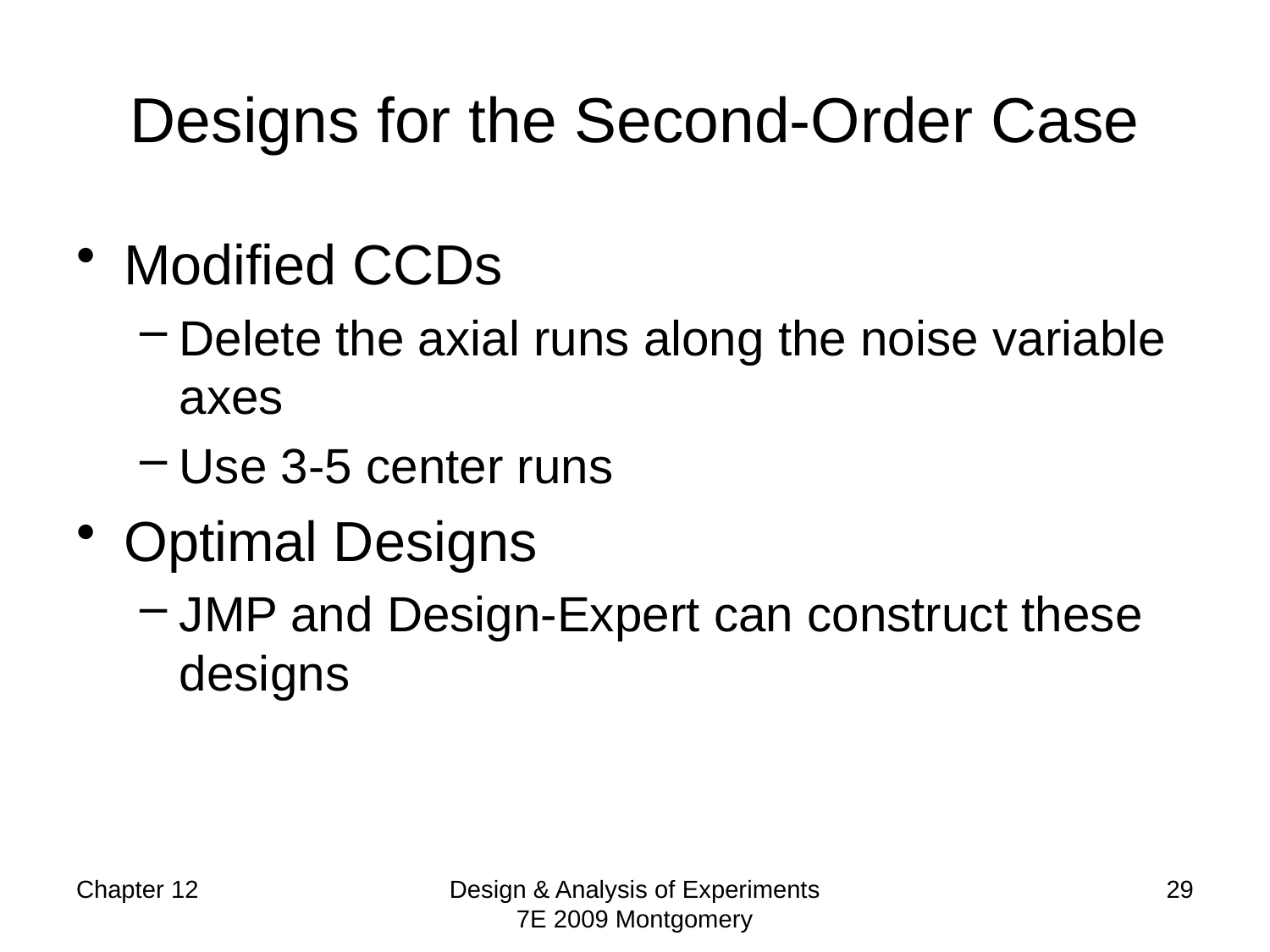

# Designs for the Second-Order Case
Modified CCDs
Delete the axial runs along the noise variable axes
Use 3-5 center runs
Optimal Designs
JMP and Design-Expert can construct these designs
Chapter 12
Design & Analysis of Experiments 7E 2009 Montgomery
29